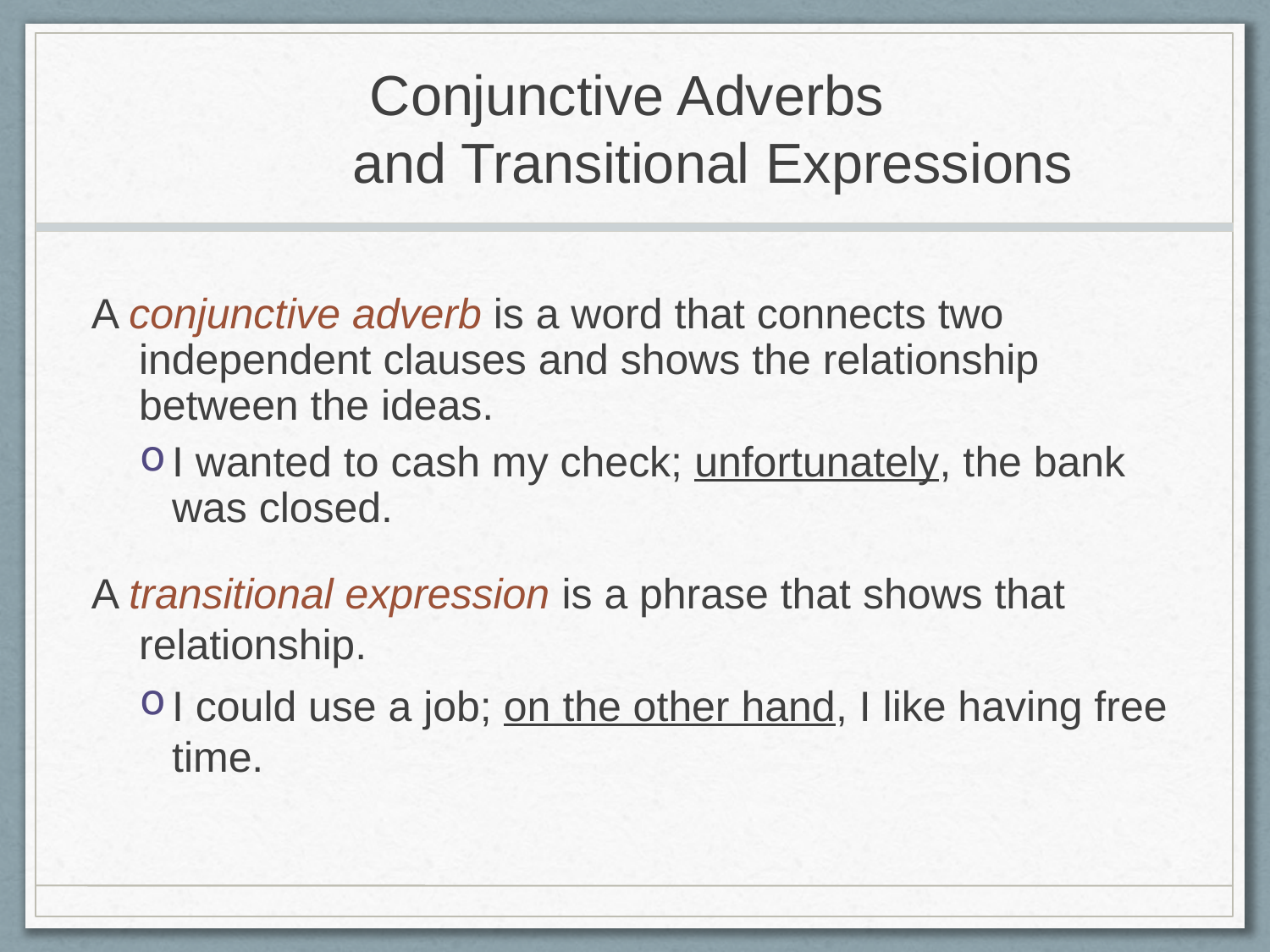

# Conjunctive Adverbs and Transitional Expressions
A conjunctive adverb is a word that connects two independent clauses and shows the relationship between the ideas.
I wanted to cash my check; unfortunately, the bank was closed.
A transitional expression is a phrase that shows that relationship.
I could use a job; on the other hand, I like having free time.